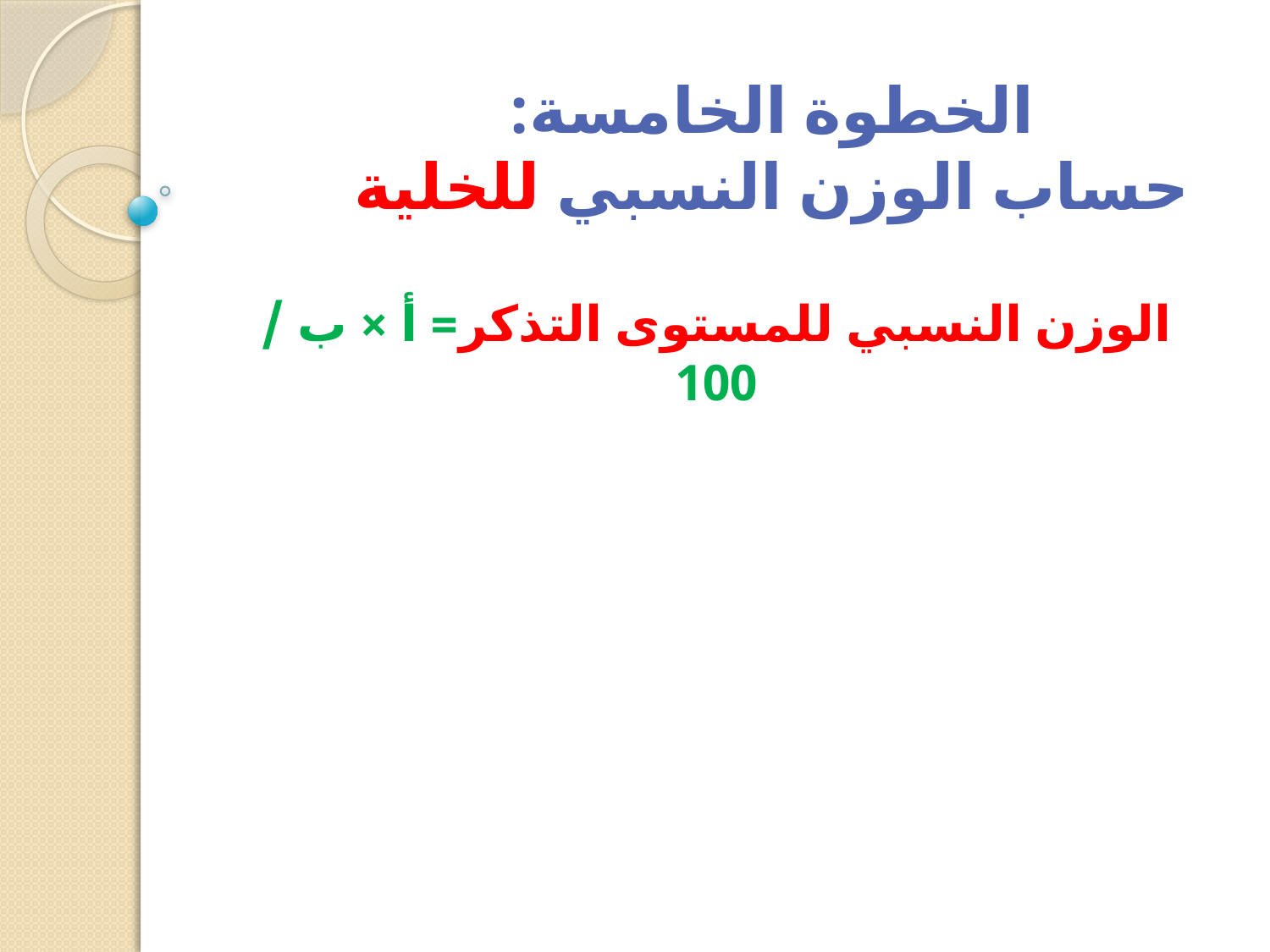

الخطوة الخامسة:
حساب الوزن النسبي للخلية
الوزن النسبي للمستوى التذكر= أ × ب / 100